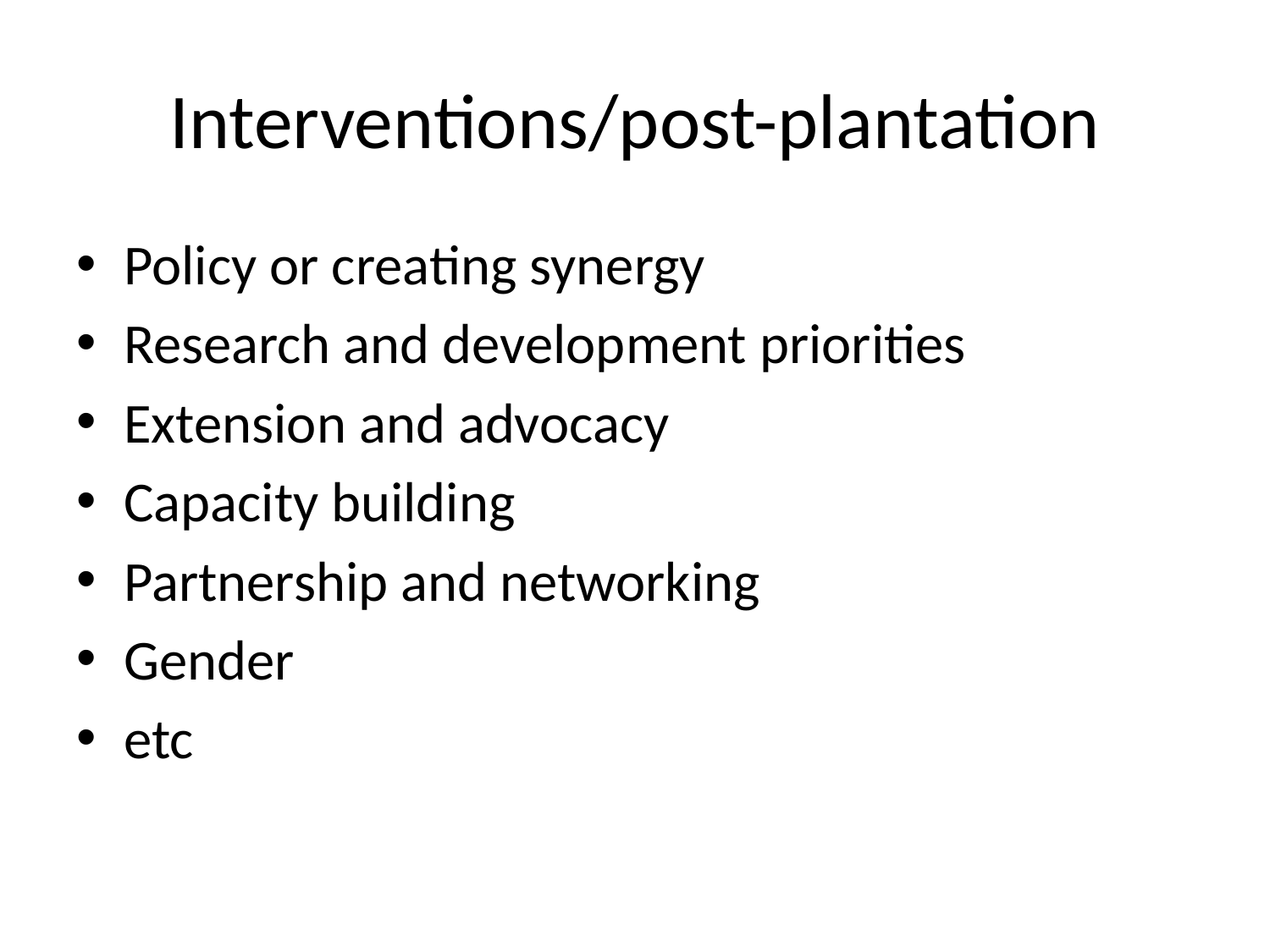

# Interventions/post-plantation
Policy or creating synergy
Research and development priorities
Extension and advocacy
Capacity building
Partnership and networking
Gender
etc